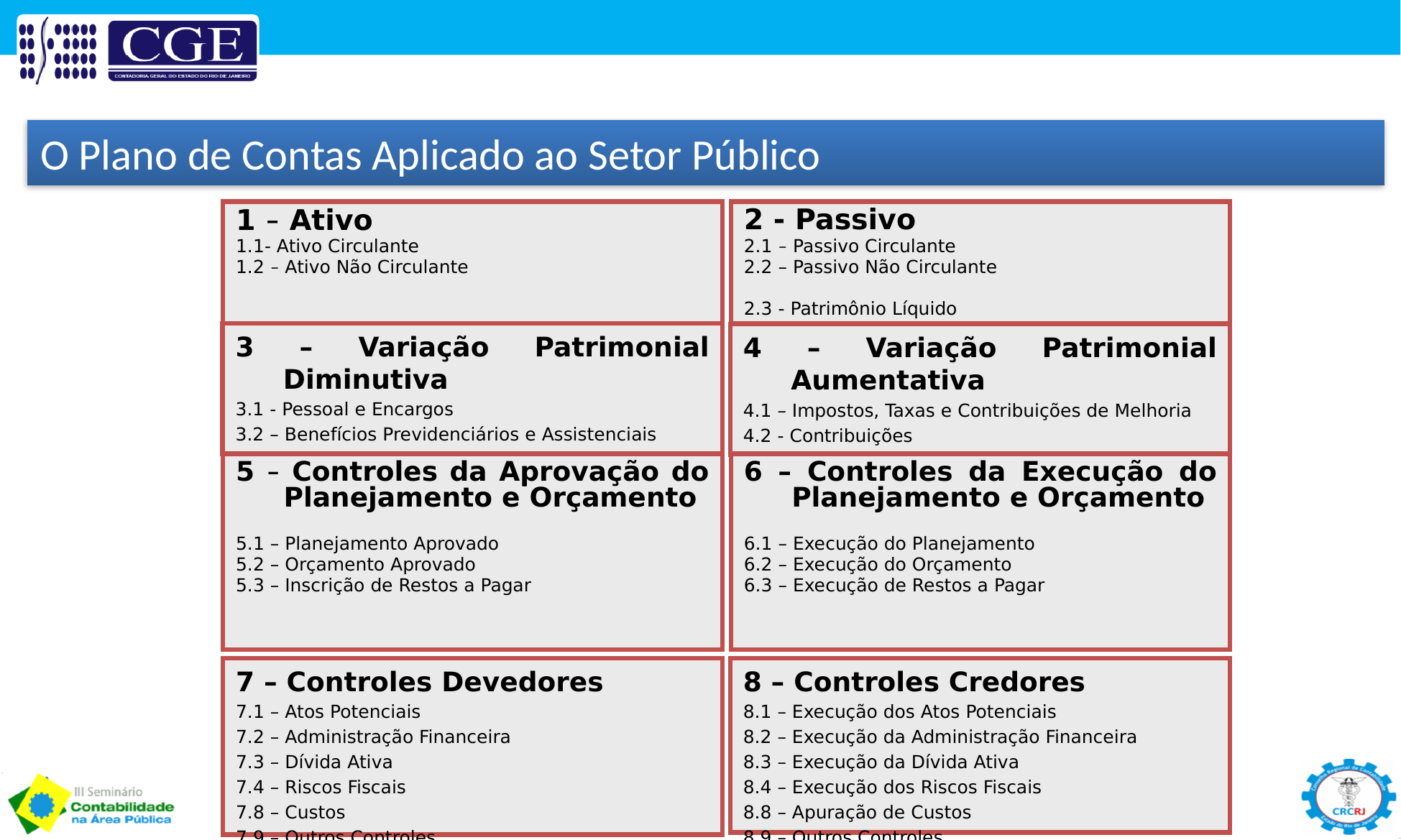

O Plano de Contas Aplicado ao Setor Público
1 – Ativo
1.1- Ativo Circulante
1.2 – Ativo Não Circulante
2 - Passivo
2.1 – Passivo Circulante
2.2 – Passivo Não Circulante

2.3 - Patrimônio Líquido

3 – Variação Patrimonial Diminutiva
3.1 - Pessoal e Encargos
3.2 – Benefícios Previdenciários e Assistenciais
...
3.9 – Outras Variações Patrimoniais Diminutivas
4 – Variação Patrimonial Aumentativa
4.1 – Impostos, Taxas e Contribuições de Melhoria
4.2 - Contribuições
...
4.9 – Outras Variações Patrimoniais Aumentativas
5 – Controles da Aprovação do Planejamento e Orçamento

5.1 – Planejamento Aprovado
5.2 – Orçamento Aprovado
5.3 – Inscrição de Restos a Pagar
6 – Controles da Execução do Planejamento e Orçamento

6.1 – Execução do Planejamento
6.2 – Execução do Orçamento
6.3 – Execução de Restos a Pagar
7 – Controles Devedores
7.1 – Atos Potenciais
7.2 – Administração Financeira
7.3 – Dívida Ativa
7.4 – Riscos Fiscais
7.8 – Custos
7.9 – Outros Controles

8 – Controles Credores
8.1 – Execução dos Atos Potenciais
8.2 – Execução da Administração Financeira
8.3 – Execução da Dívida Ativa
8.4 – Execução dos Riscos Fiscais
8.8 – Apuração de Custos
8.9 – Outros Controles